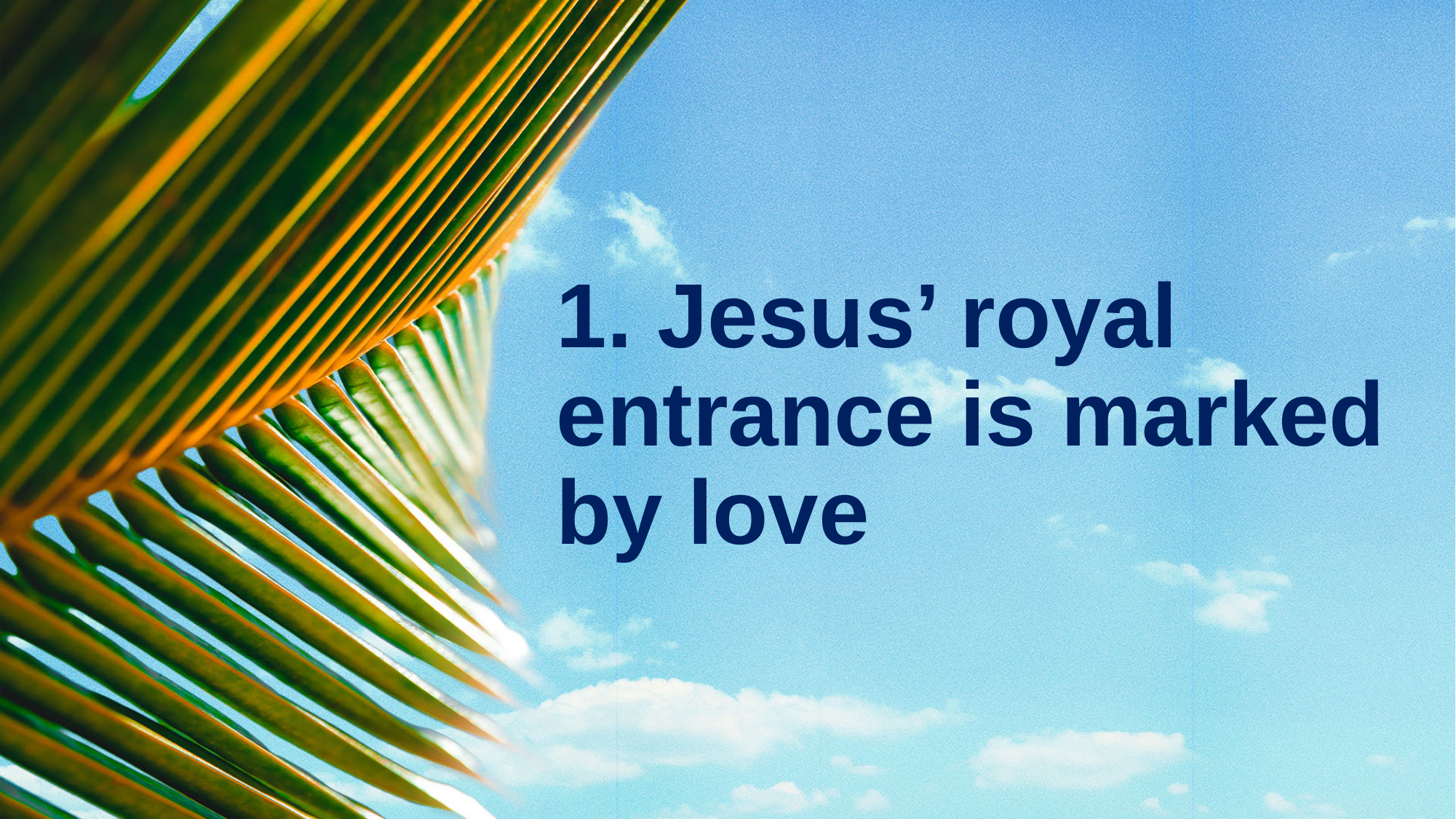

# 1. Jesus’ royal entrance is marked by love